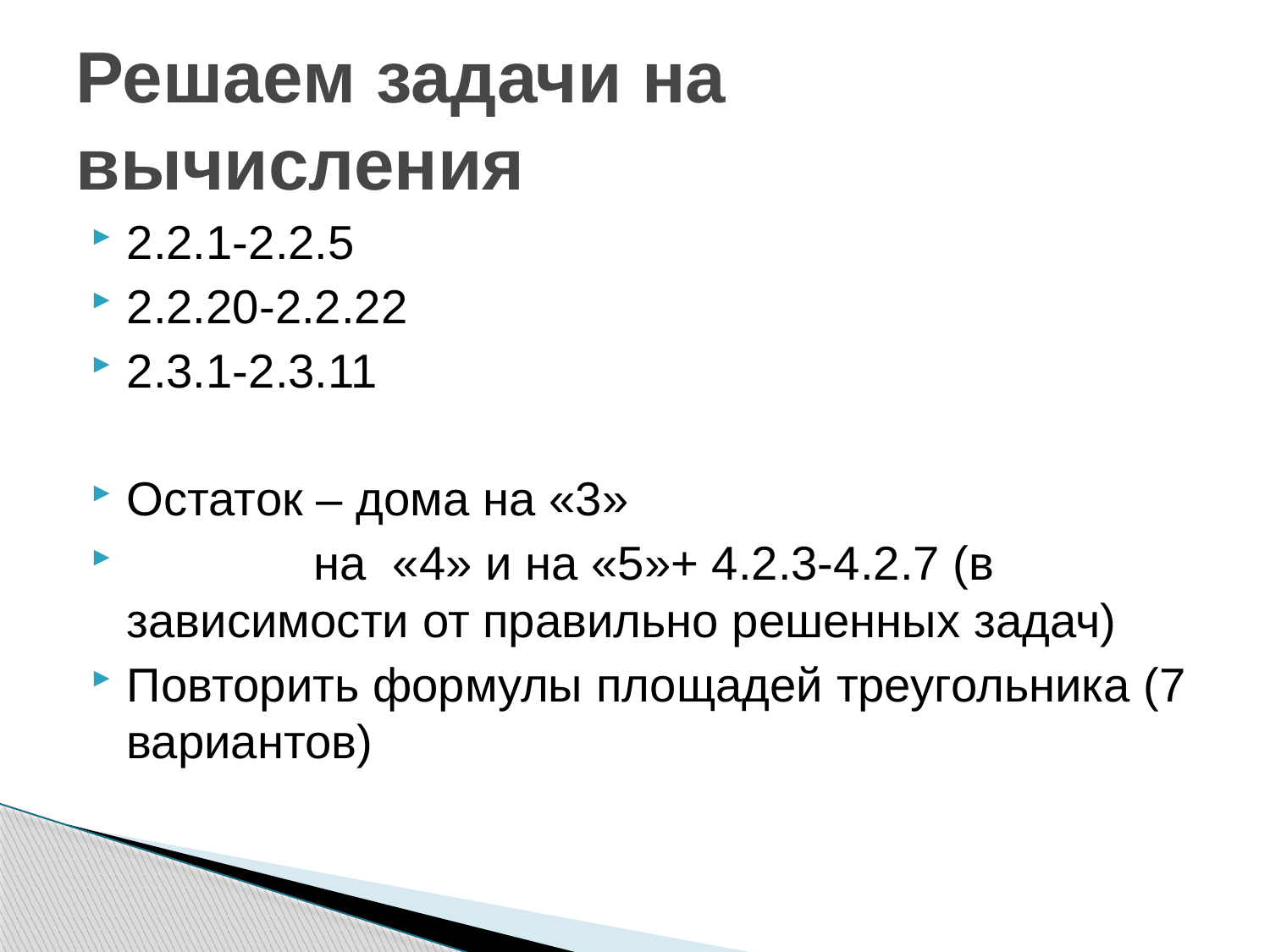

# Решаем задачи на вычисления
2.2.1-2.2.5
2.2.20-2.2.22
2.3.1-2.3.11

Остаток – дома на «3»
              на  «4» и на «5»+ 4.2.3-4.2.7 (в зависимости от правильно решенных задач)
Повторить формулы площадей треугольника (7 вариантов)